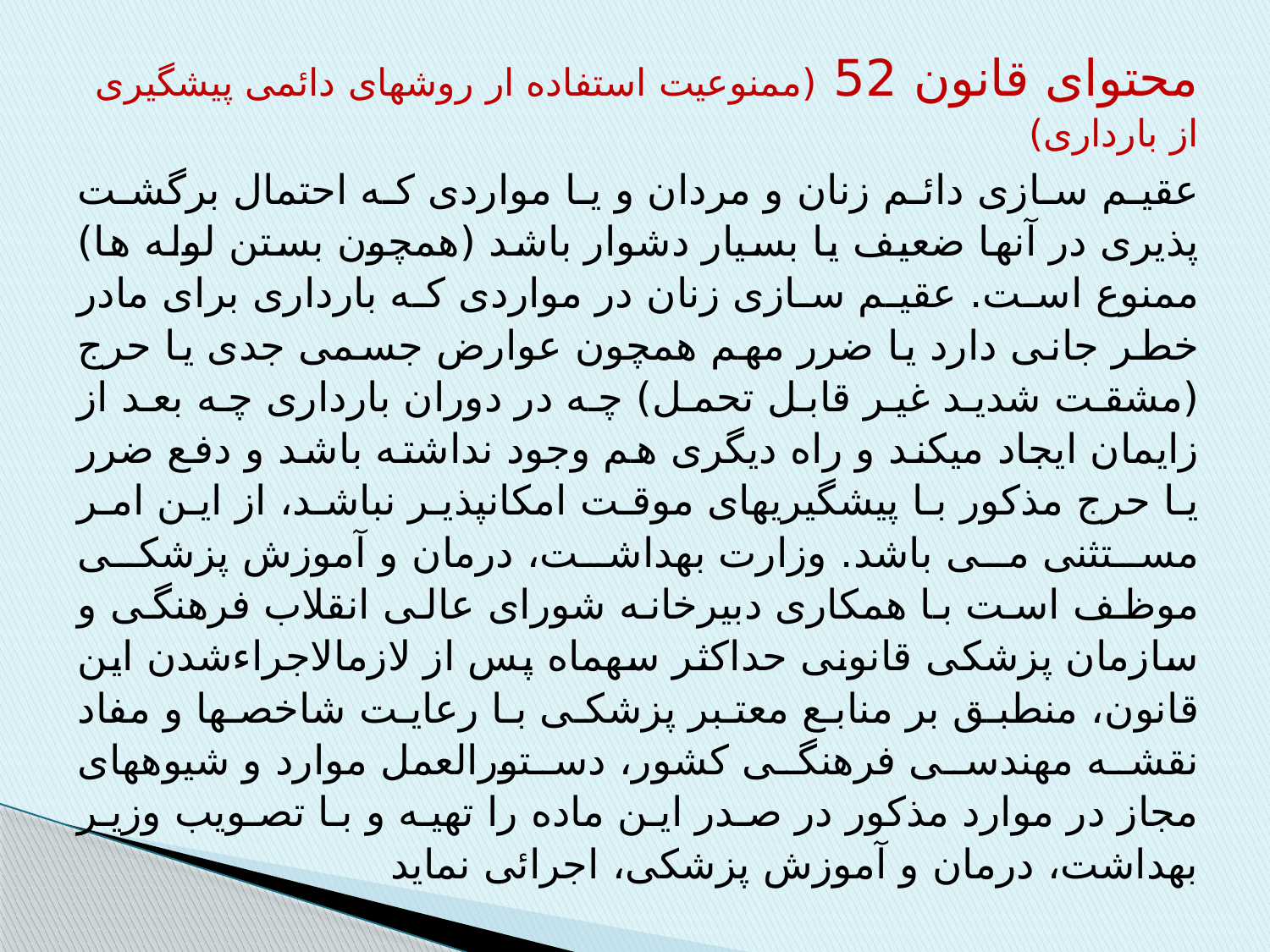

محتوای قانون 52 (ممنوعیت استفاده ار روشهای دائمی پیشگیری از بارداری)
عقیم سازی دائم زنان و مردان و یا مواردی که احتمال برگشت پذیری در آنها ضعیف یا بسیار دشوار باشد (همچون بستن لوله ها) ممنوع است. عقیم سازی زنان در مواردی که بارداری برای مادر خطر جانی دارد یا ضرر مهم همچون عوارض جسمی جدی یا حرج (مشقت شدید غیر قابل تحمل) چه در دوران بارداری چه بعد از زایمان ایجاد می­کند و راه دیگری هم وجود نداشته باشد و دفع ضرر یا حرج مذکور با پیشگیری­های موقت امکان­پذیر نباشد، از این امر مستثنی می باشد. وزارت بهداشت، درمان و آموزش پزشکی موظف است با همکاری دبیرخانه شورای­ عالی انقلاب فرهنگی و سازمان پزشکی قانونی حداکثر سه­ماه پس از لازم­الاجراءشدن این قانون، منطبق بر منابع معتبر پزشکی با رعایت شاخص­ها و مفاد نقشه مهندسی فرهنگی کشور، دستورالعمل موارد و شیوه­های مجاز در موارد مذکور در صدر این ماده را تهیه و با تصویب وزیر بهداشت، درمان و آموزش پزشکی، اجرائی نماید